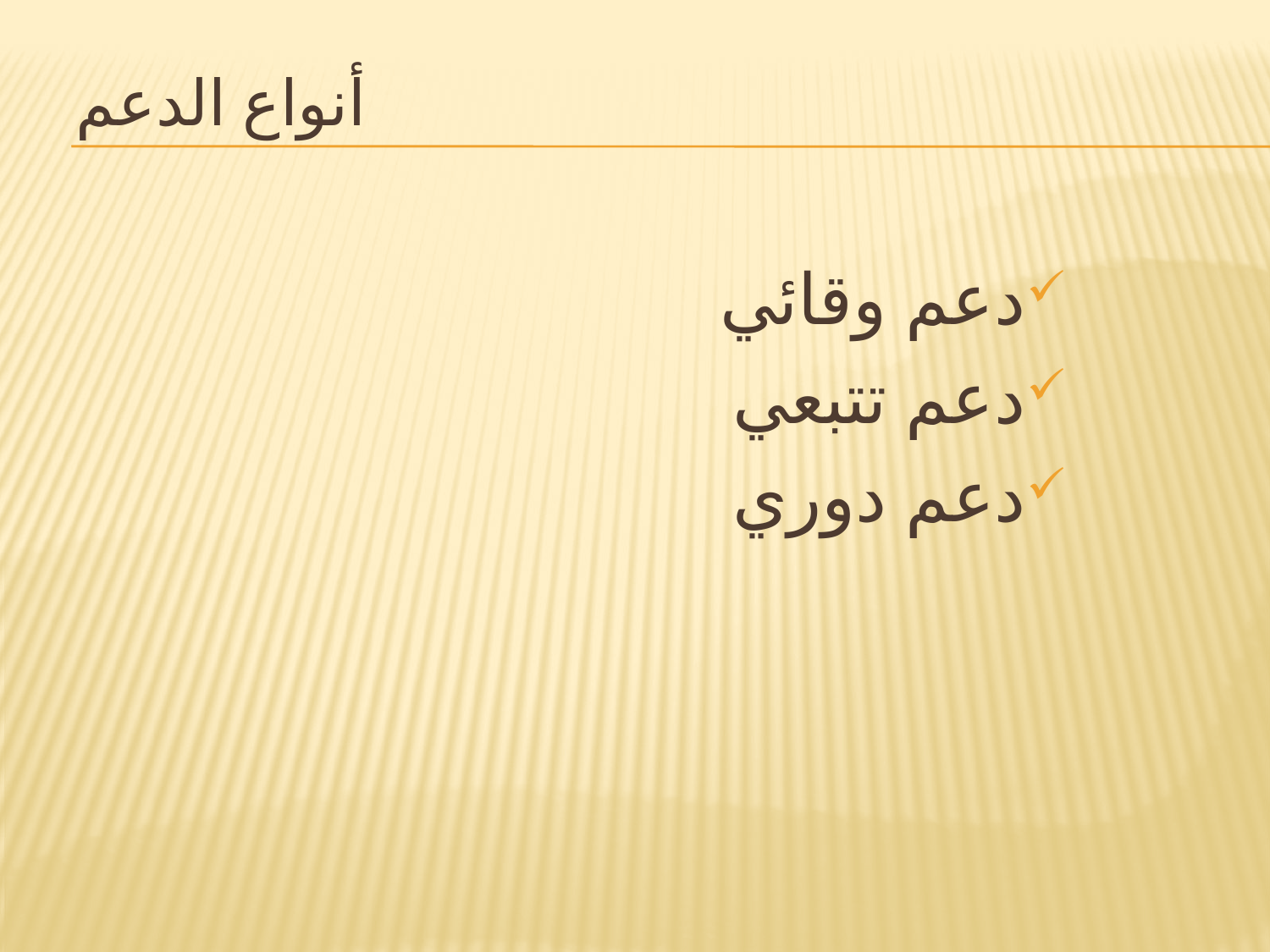

# أنواع الدعم
دعم وقائي
دعم تتبعي
دعم دوري